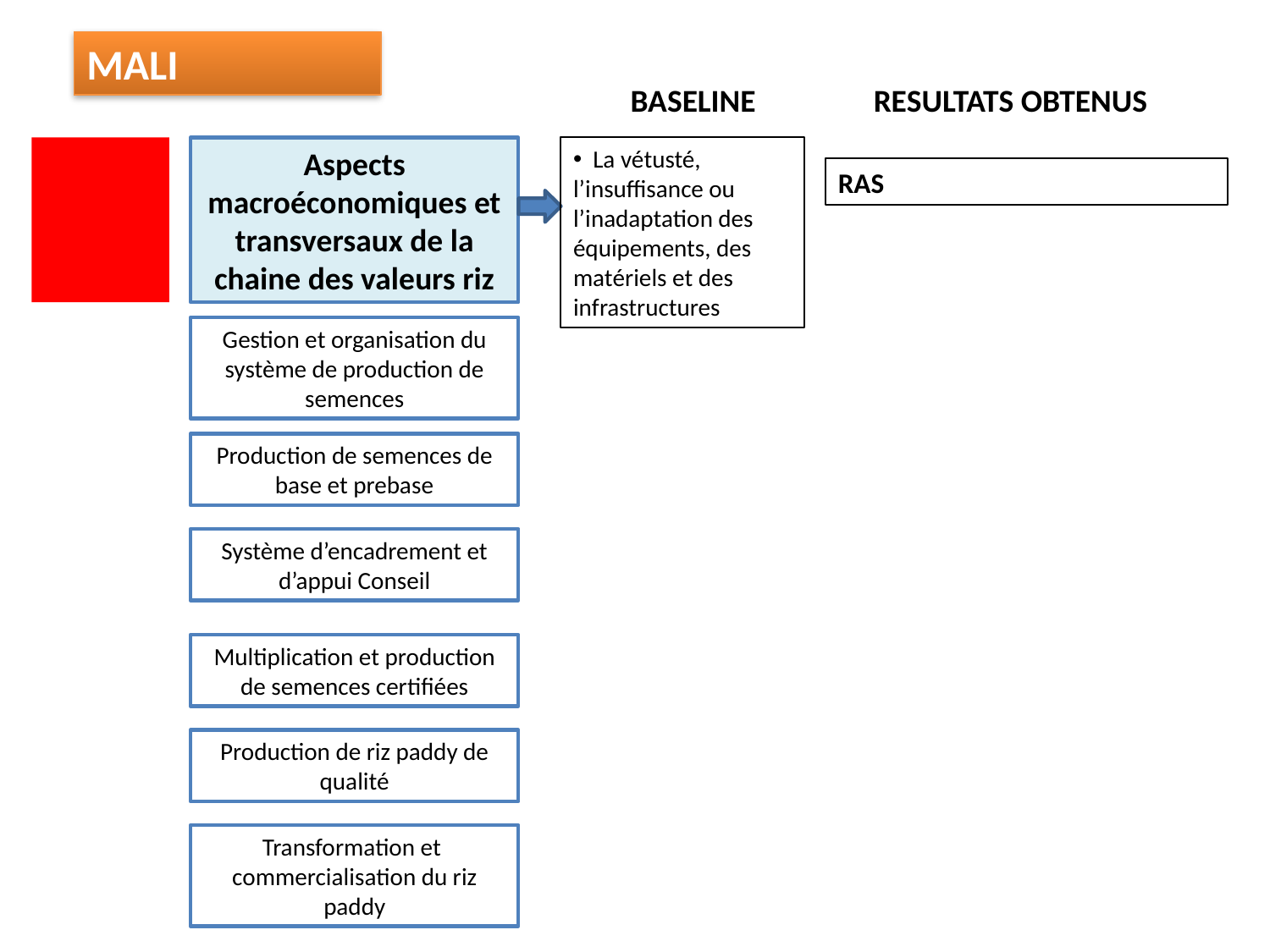

MALI
BASELINE
RESULTATS OBTENUS

Aspects macroéconomiques et transversaux de la chaine des valeurs riz
  La vétusté, l’insuffisance ou l’inadaptation des équipements, des matériels et des infrastructures
RAS

Gestion et organisation du système de production de semences
Production de semences de base et prebase
Système d’encadrement et d’appui Conseil
Multiplication et production de semences certifiées
Production de riz paddy de qualité
Transformation et  commercialisation du riz paddy